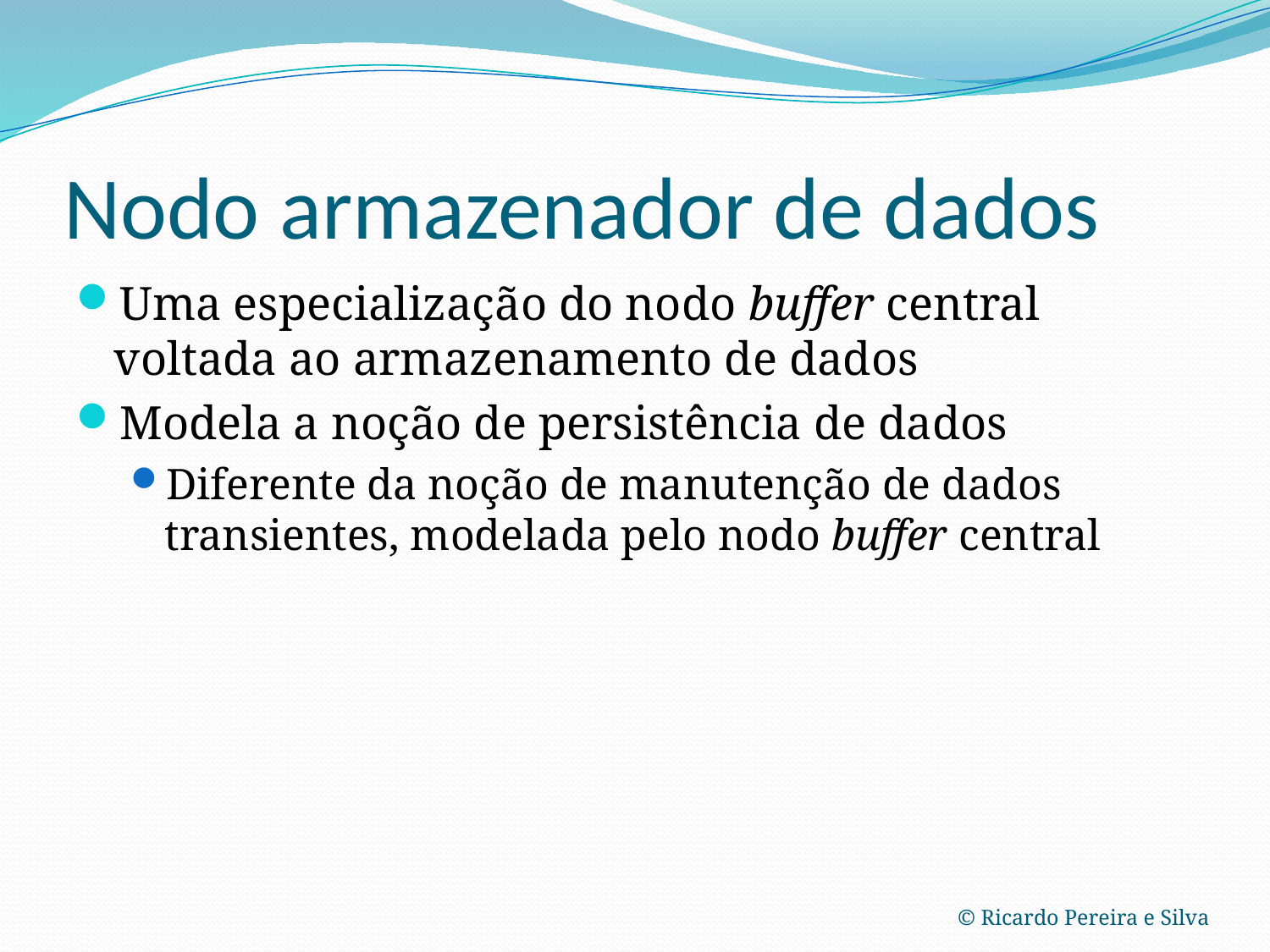

# Nodo armazenador de dados
Uma especialização do nodo buffer central voltada ao armazenamento de dados
Modela a noção de persistência de dados
Diferente da noção de manutenção de dados transientes, modelada pelo nodo buffer central
© Ricardo Pereira e Silva